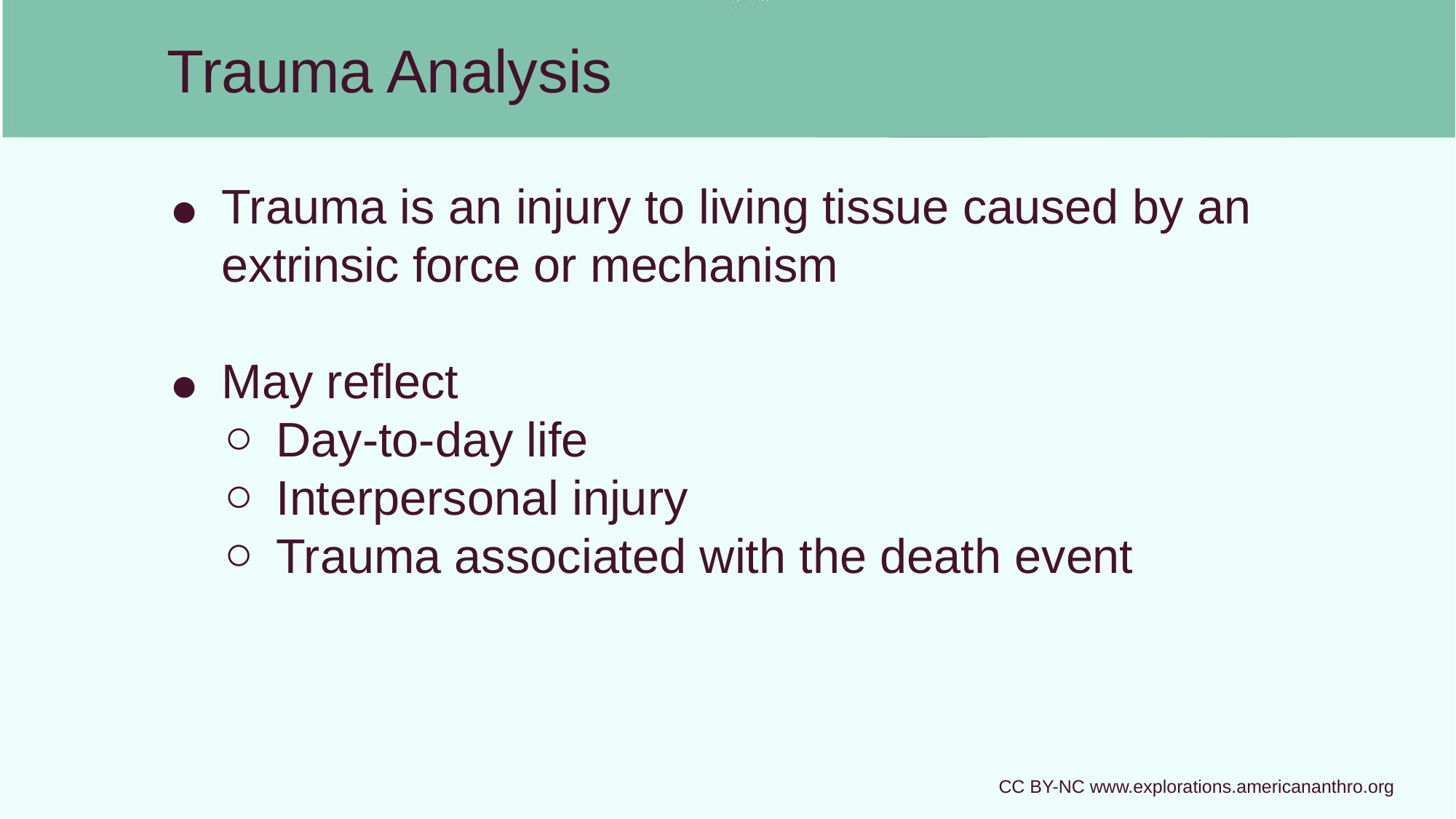

# Trauma Analysis
Trauma is an injury to living tissue caused by an extrinsic force or mechanism

May reflect
Day-to-day life
Interpersonal injury
Trauma associated with the death event